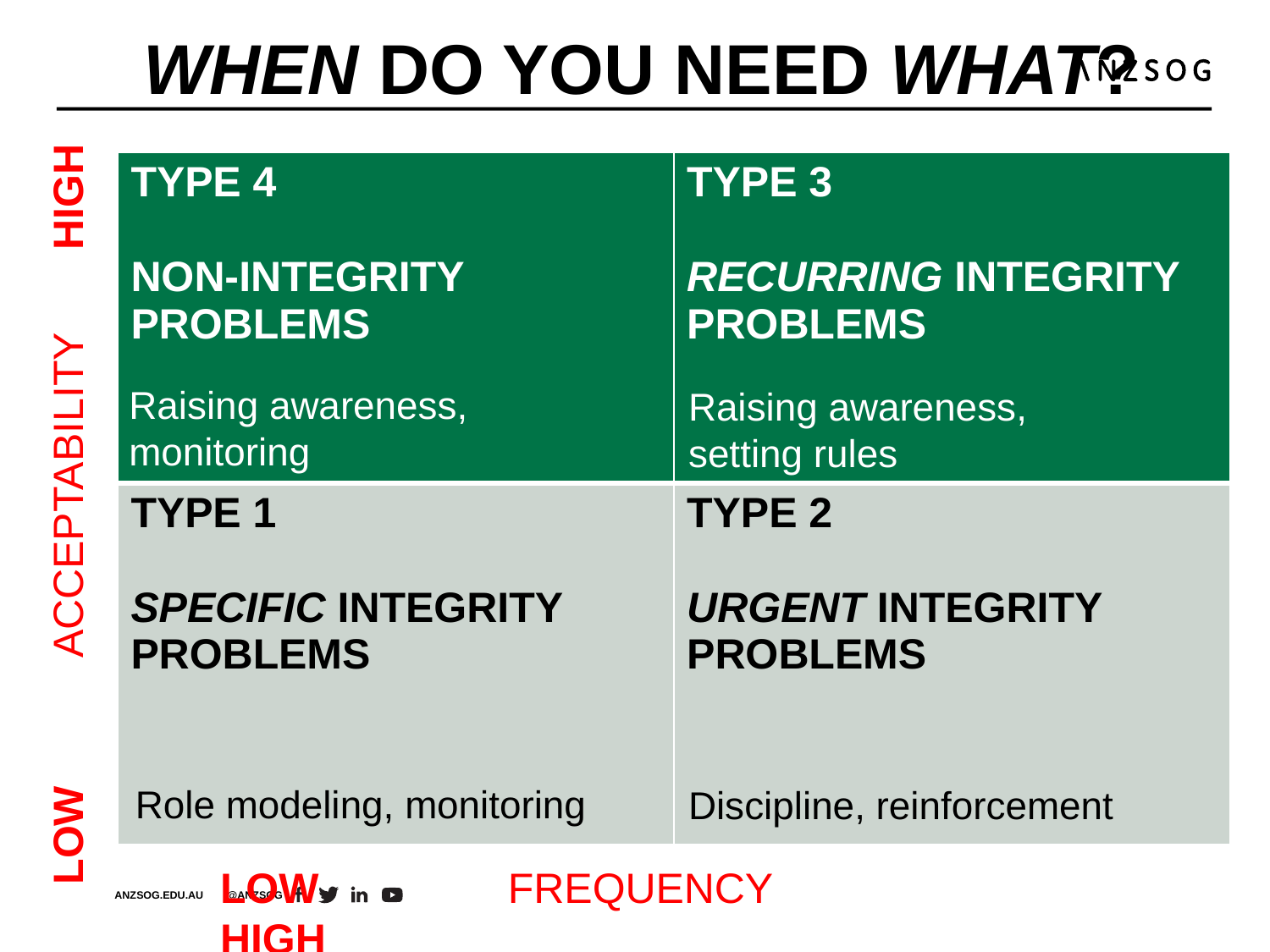

WHEN DO YOU NEED WHAT?

| TYPE 4 NON-INTEGRITY PROBLEMS | TYPE 3 RECURRING INTEGRITY PROBLEMS |
| --- | --- |
| TYPE 1 SPECIFIC INTEGRITY PROBLEMS | TYPE 2 URGENT INTEGRITY PROBLEMS |
Raising awareness, monitoring
Raising awareness, setting rules
LOW           ACCEPTABILITY       HIGH
Role modeling, monitoring
Discipline, reinforcement
LOW                FREQUENCY                  HIGH